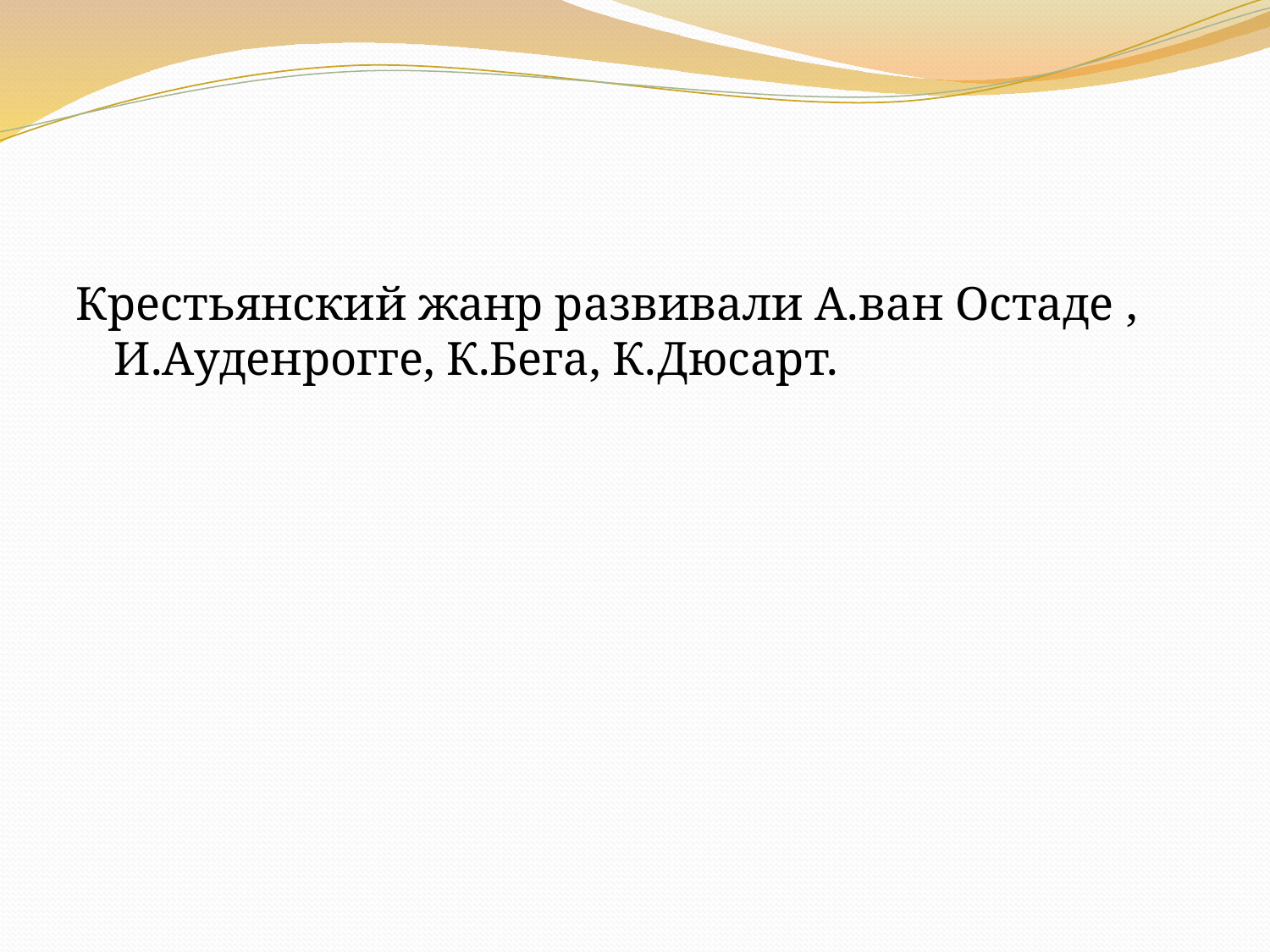

#
Крестьянский жанр развивали А.ван Остаде , И.Ауденрогге, К.Бега, К.Дюсарт.